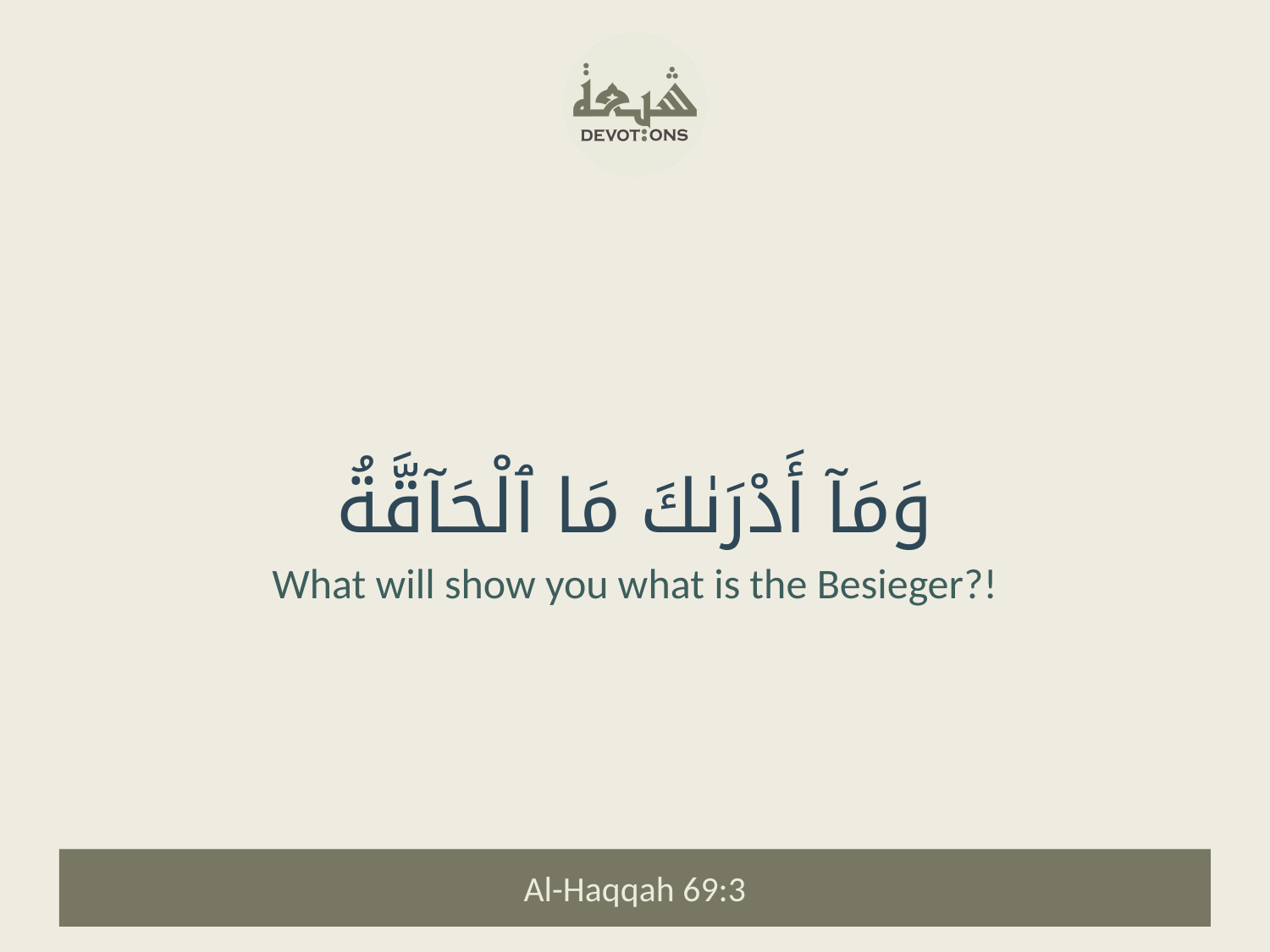

وَمَآ أَدْرَىٰكَ مَا ٱلْحَآقَّةُ
What will show you what is the Besieger?!
Al-Haqqah 69:3